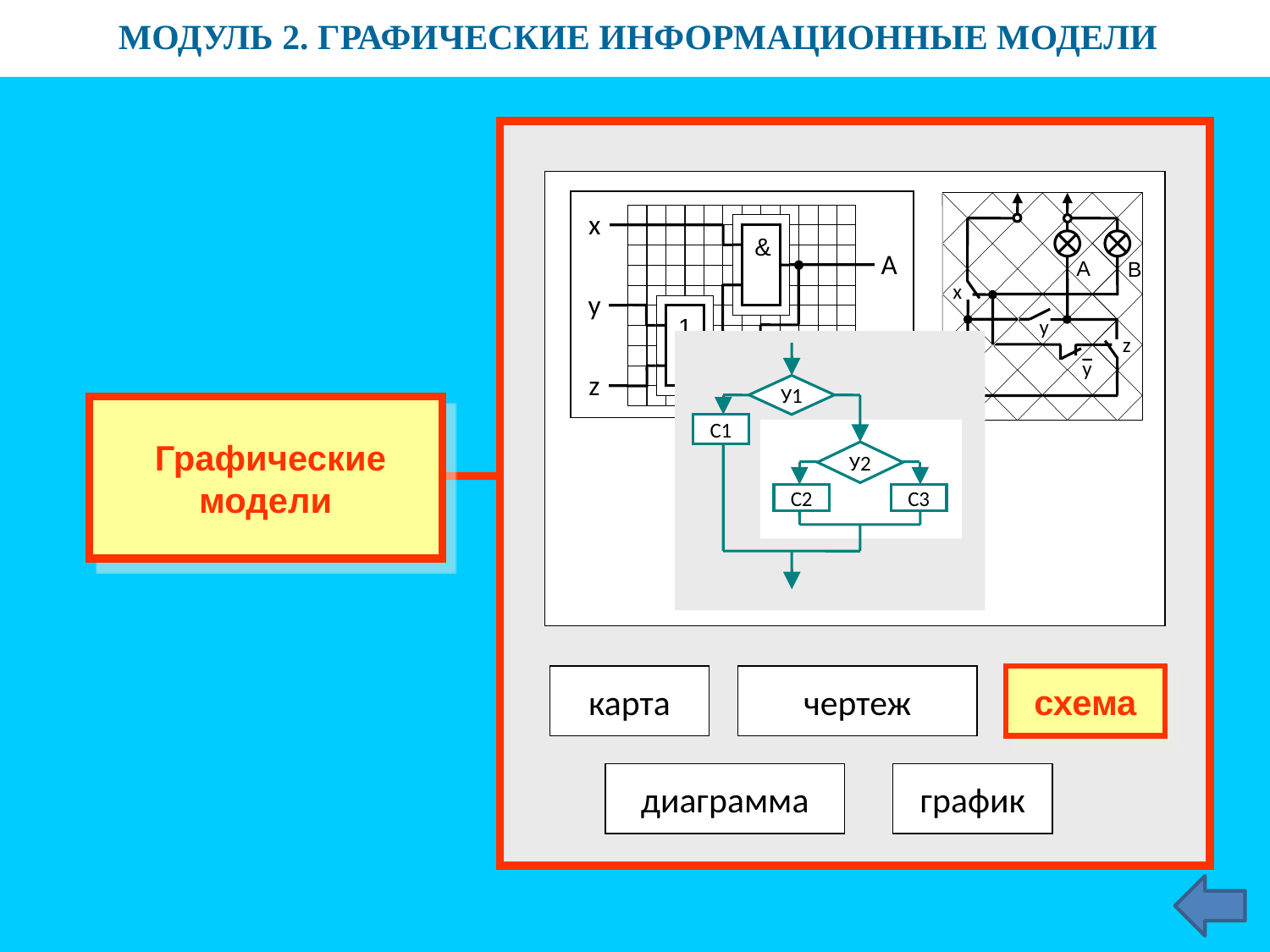

МОДУЛЬ 2. ГРАФИЧЕСКИЕ ИНФОРМАЦИОННЫЕ МОДЕЛИ

x

&

A

y

1

B

1

z

A
B

x

y

z

y

У1

С1

У2

С2
С3

У1

С1

У2

С2
С3

  Графические
модели

карта
чертеж
схема
диаграмма
график